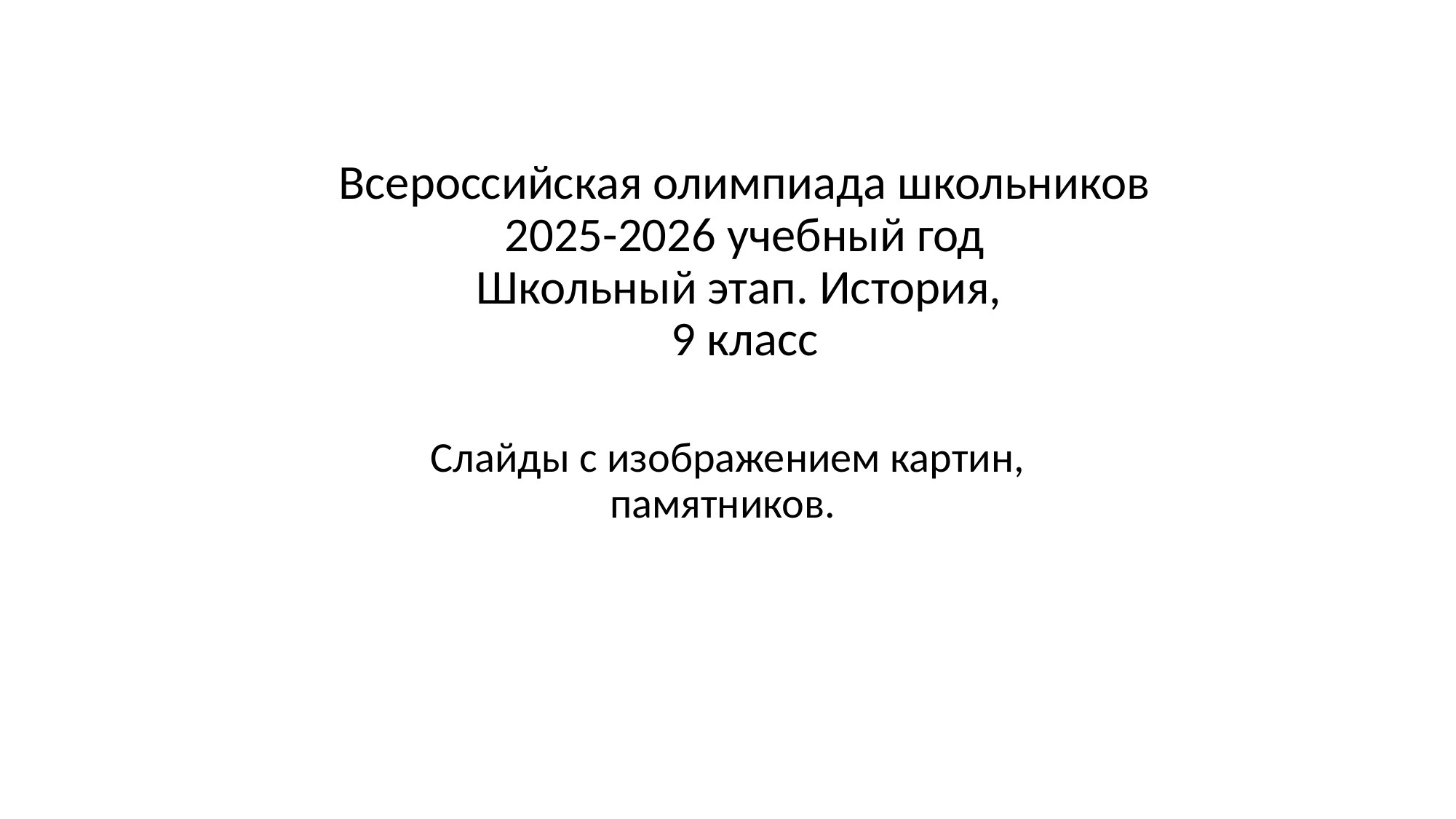

# Всероссийская олимпиада школьников 2025-2026 учебный год Школьный этап. История, 9 класс
Слайды с изображением картин, памятников.